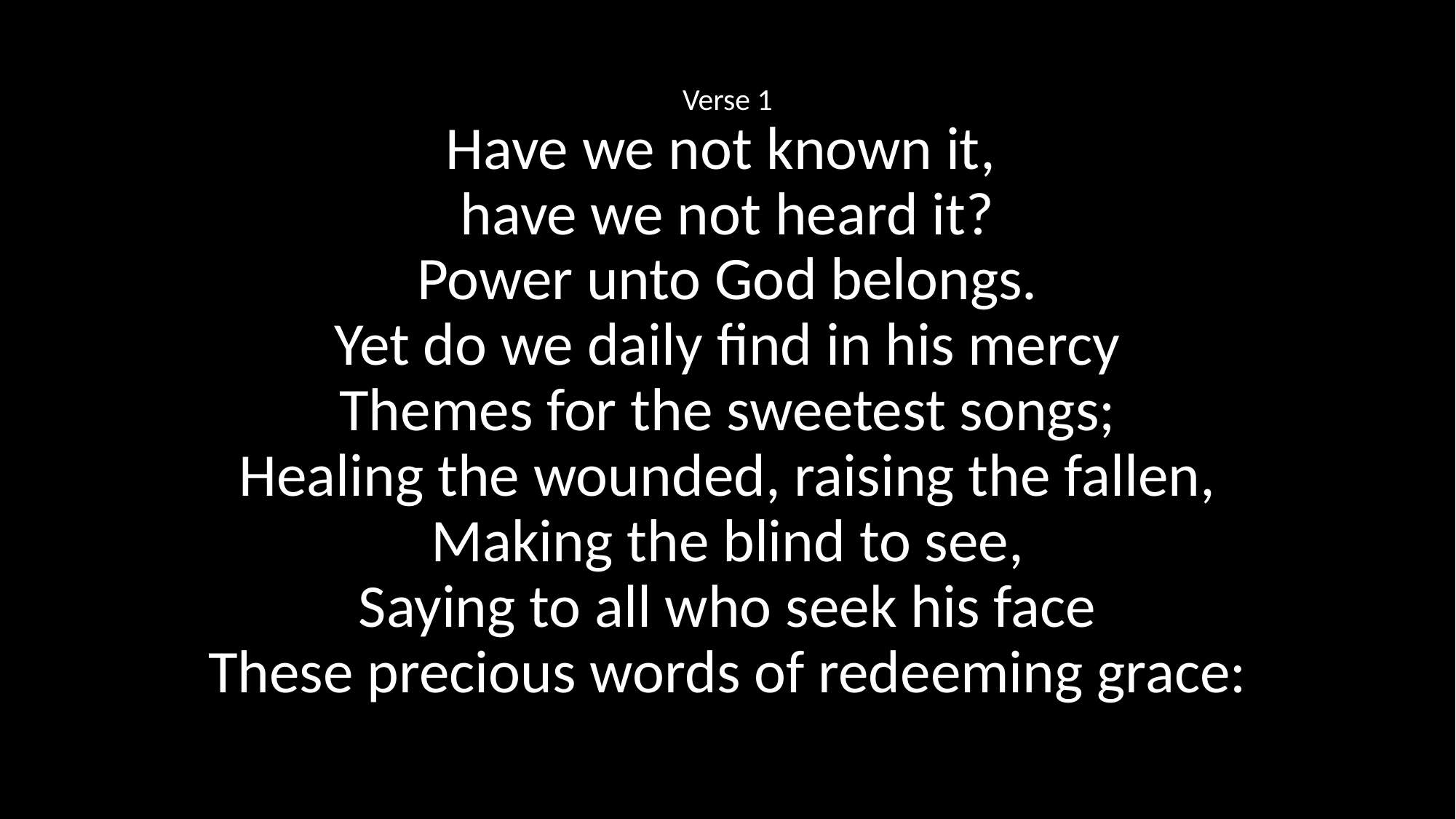

Verse 1
Have we not known it,
have we not heard it?
Power unto God belongs.
Yet do we daily find in his mercy
Themes for the sweetest songs;
Healing the wounded, raising the fallen,
Making the blind to see,
Saying to all who seek his face
These precious words of redeeming grace: